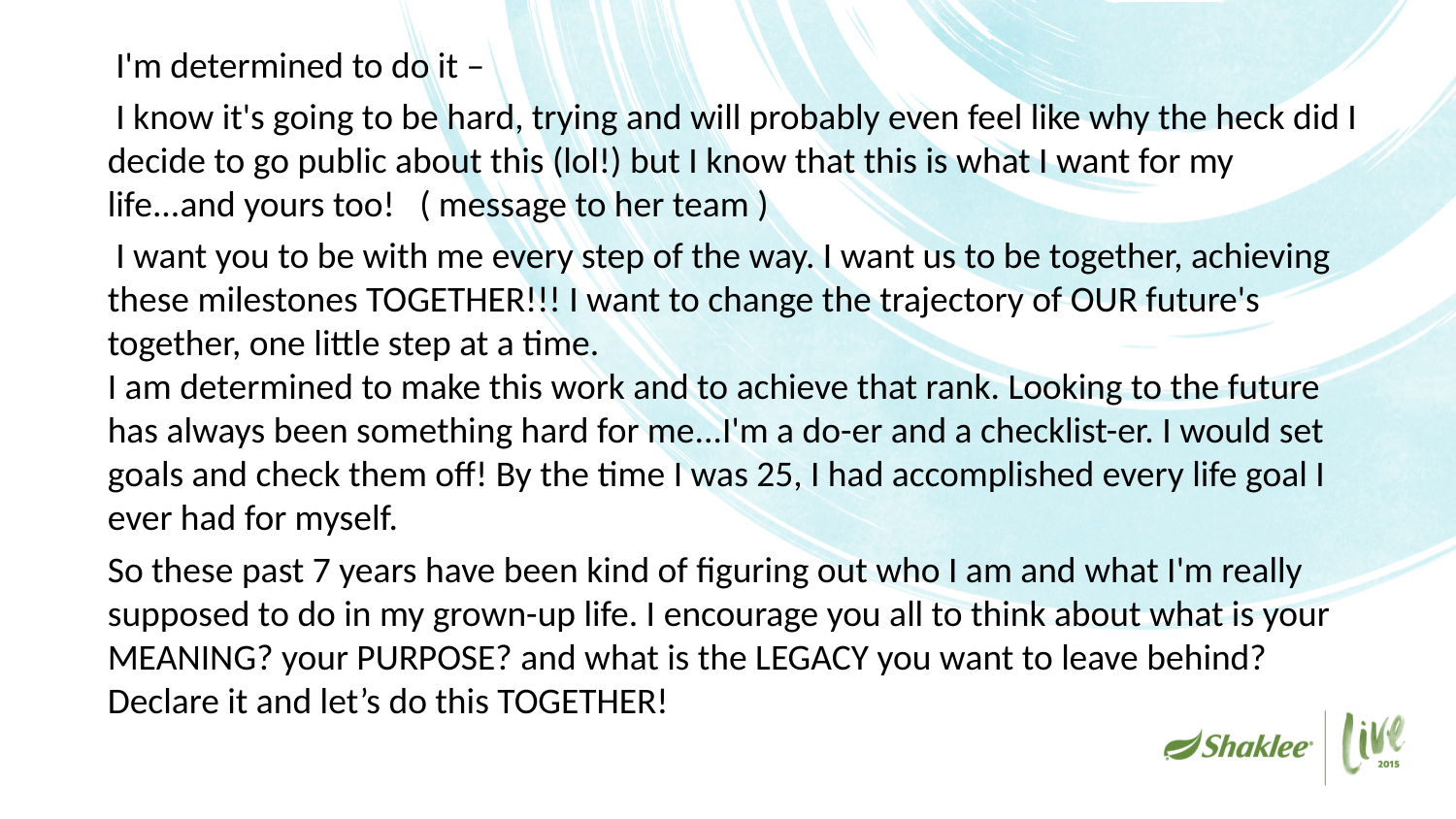

I'm determined to do it –
 I know it's going to be hard, trying and will probably even feel like why the heck did I decide to go public about this (lol!) but I know that this is what I want for my life...and yours too!   ( message to her team )
 I want you to be with me every step of the way. I want us to be together, achieving these milestones TOGETHER!!! I want to change the trajectory of OUR future's together, one little step at a time.
I am determined to make this work and to achieve that rank. Looking to the future has always been something hard for me...I'm a do-er and a checklist-er. I would set goals and check them off! By the time I was 25, I had accomplished every life goal I ever had for myself.
So these past 7 years have been kind of figuring out who I am and what I'm really supposed to do in my grown-up life. I encourage you all to think about what is your MEANING? your PURPOSE? and what is the LEGACY you want to leave behind? Declare it and let’s do this TOGETHER!